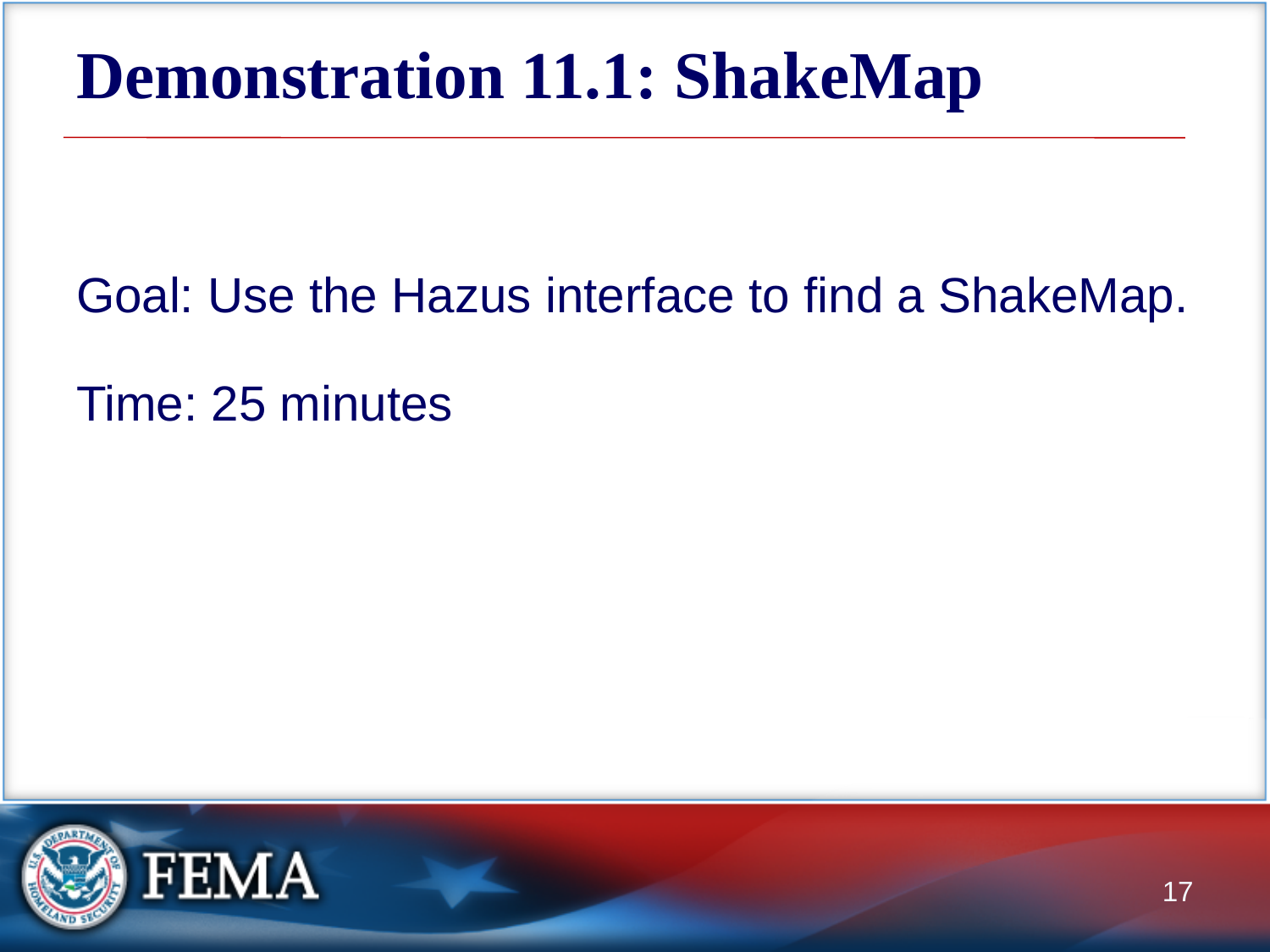

# Demonstration 11.1: ShakeMap

Goal: Use the Hazus interface to find a ShakeMap.
Time: 25 minutes
17